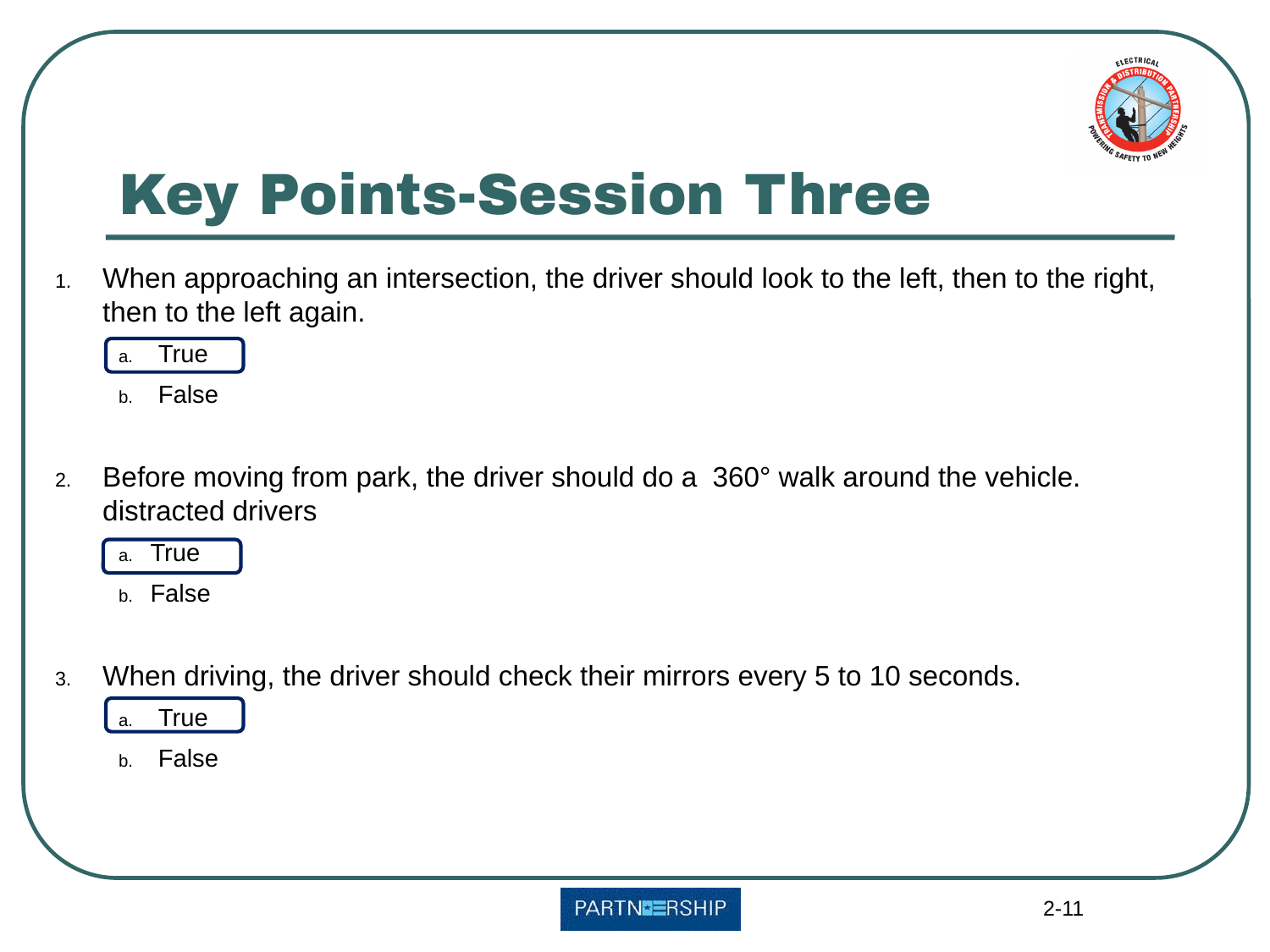

# Key Points-Session Three
When approaching an intersection, the driver should look to the left, then to the right, then to the left again.
True
False

Before moving from park, the driver should do a  360° walk around the vehicle. distracted drivers
True
False

When driving, the driver should check their mirrors every 5 to 10 seconds.
True
False

2-11